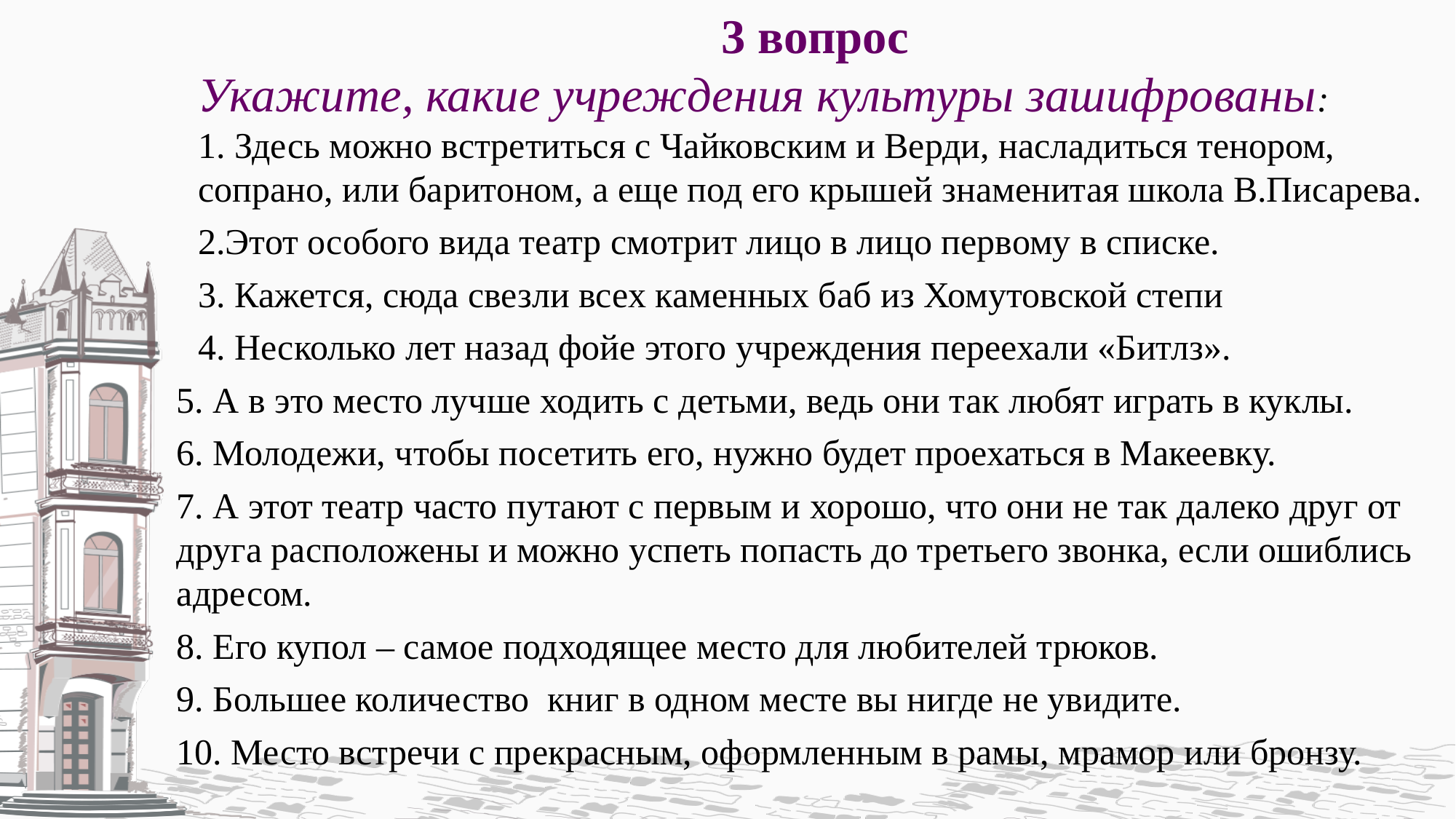

3 вопрос
Укажите, какие учреждения культуры зашифрованы:
1. Здесь можно встретиться с Чайковским и Верди, насладиться тенором, сопрано, или баритоном, а еще под его крышей знаменитая школа В.Писарева.
2.Этот особого вида театр смотрит лицо в лицо первому в списке.
3. Кажется, сюда свезли всех каменных баб из Хомутовской степи
4. Несколько лет назад фойе этого учреждения переехали «Битлз».
5. А в это место лучше ходить с детьми, ведь они так любят играть в куклы.
6. Молодежи, чтобы посетить его, нужно будет проехаться в Макеевку.
7. А этот театр часто путают с первым и хорошо, что они не так далеко друг от друга расположены и можно успеть попасть до третьего звонка, если ошиблись адресом.
8. Его купол – самое подходящее место для любителей трюков.
9. Большее количество  книг в одном месте вы нигде не увидите.
10. Место встречи с прекрасным, оформленным в рамы, мрамор или бронзу.